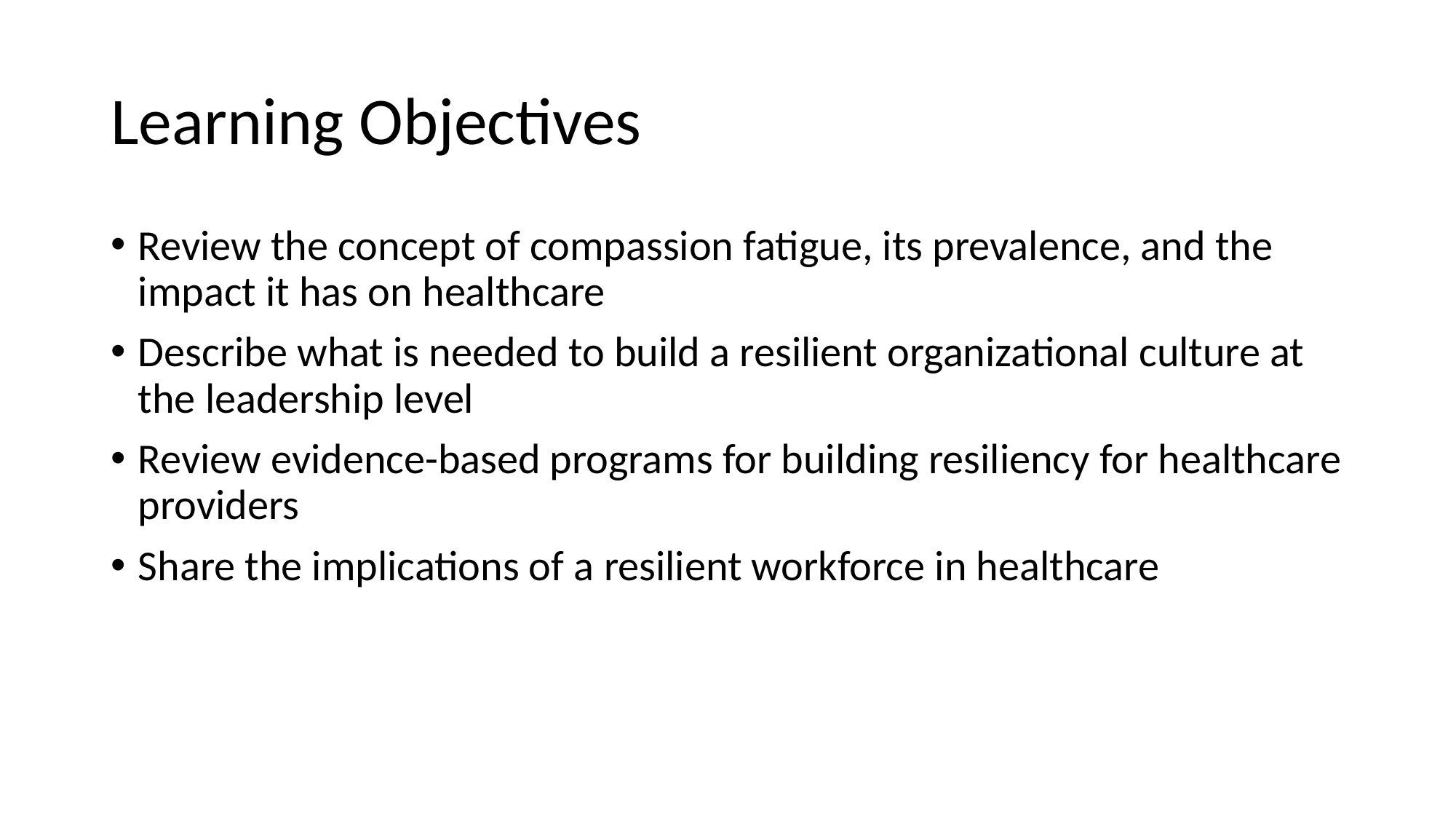

# Learning Objectives
Review the concept of compassion fatigue, its prevalence, and the impact it has on healthcare
Describe what is needed to build a resilient organizational culture at the leadership level
Review evidence-based programs for building resiliency for healthcare providers
Share the implications of a resilient workforce in healthcare